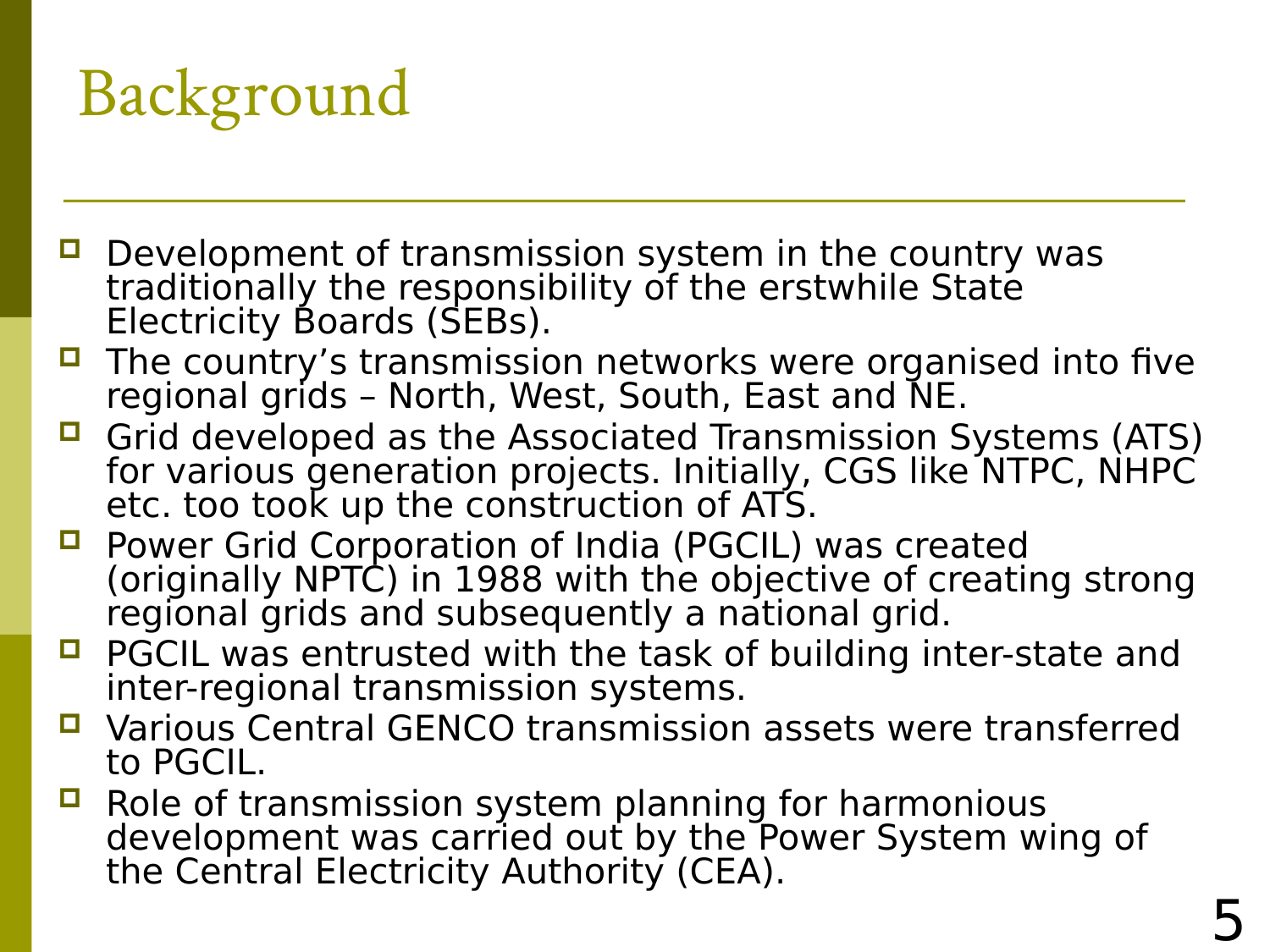

Background
Development of transmission system in the country was traditionally the responsibility of the erstwhile State Electricity Boards (SEBs).
The country’s transmission networks were organised into five regional grids – North, West, South, East and NE.
Grid developed as the Associated Transmission Systems (ATS) for various generation projects. Initially, CGS like NTPC, NHPC etc. too took up the construction of ATS.
Power Grid Corporation of India (PGCIL) was created (originally NPTC) in 1988 with the objective of creating strong regional grids and subsequently a national grid.
PGCIL was entrusted with the task of building inter-state and inter-regional transmission systems.
Various Central GENCO transmission assets were transferred to PGCIL.
Role of transmission system planning for harmonious development was carried out by the Power System wing of the Central Electricity Authority (CEA).
5